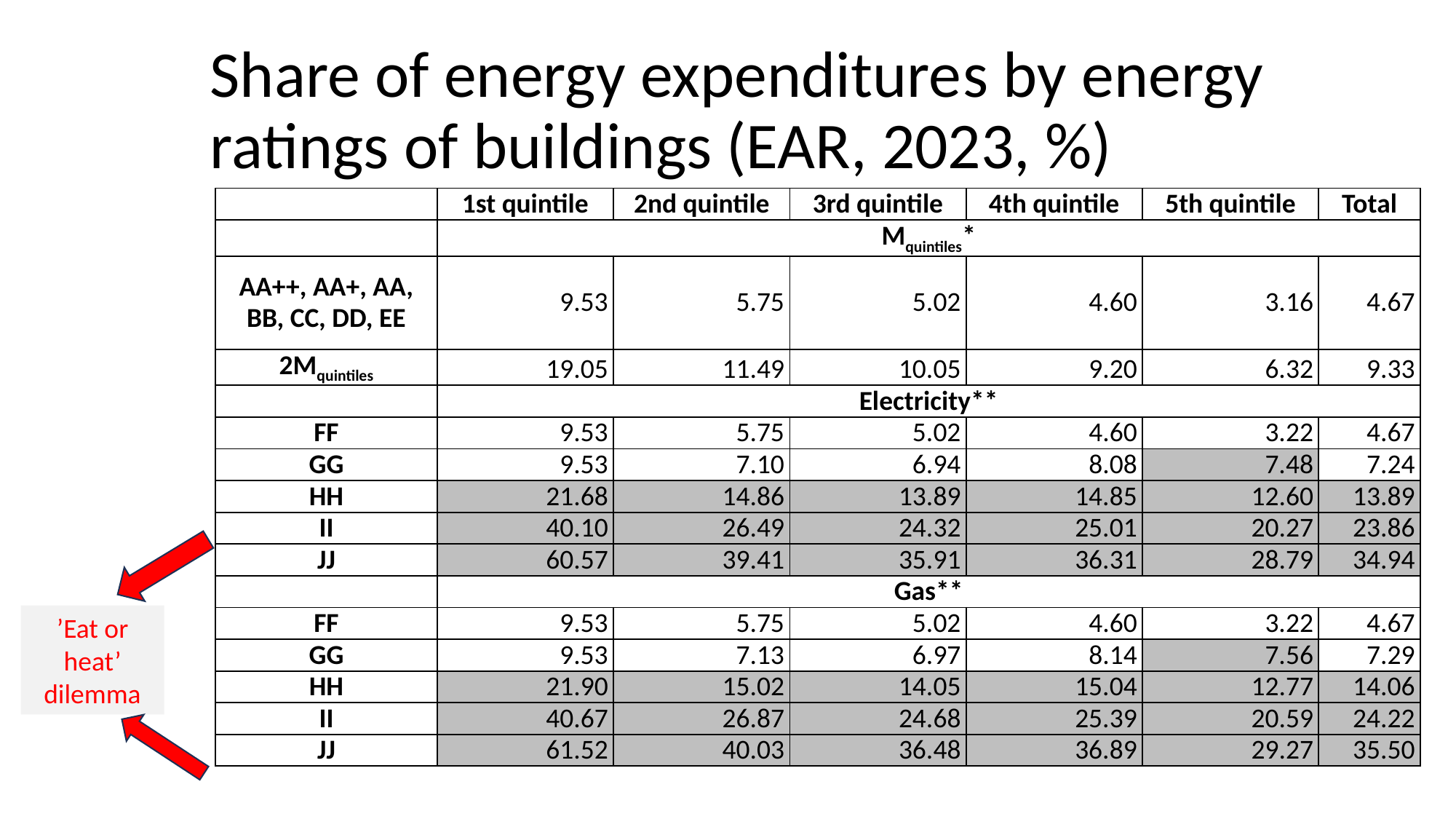

# Share of energy expenditures by energy ratings of buildings (EAR, 2023, %)
|  | 1st quintile | 2nd quintile | 3rd quintile | 4th quintile | 5th quintile | Total |
| --- | --- | --- | --- | --- | --- | --- |
|  | Mquintiles\* |  |  |  |  |  |
| AA++, AA+, AA, BB, CC, DD, EE | 9.53 | 5.75 | 5.02 | 4.60 | 3.16 | 4.67 |
| 2Mquintiles | 19.05 | 11.49 | 10.05 | 9.20 | 6.32 | 9.33 |
|  | Electricity\*\* |  |  |  |  |  |
| FF | 9.53 | 5.75 | 5.02 | 4.60 | 3.22 | 4.67 |
| GG | 9.53 | 7.10 | 6.94 | 8.08 | 7.48 | 7.24 |
| HH | 21.68 | 14.86 | 13.89 | 14.85 | 12.60 | 13.89 |
| II | 40.10 | 26.49 | 24.32 | 25.01 | 20.27 | 23.86 |
| JJ | 60.57 | 39.41 | 35.91 | 36.31 | 28.79 | 34.94 |
|  | Gas\*\* |  |  |  |  |  |
| FF | 9.53 | 5.75 | 5.02 | 4.60 | 3.22 | 4.67 |
| GG | 9.53 | 7.13 | 6.97 | 8.14 | 7.56 | 7.29 |
| HH | 21.90 | 15.02 | 14.05 | 15.04 | 12.77 | 14.06 |
| II | 40.67 | 26.87 | 24.68 | 25.39 | 20.59 | 24.22 |
| JJ | 61.52 | 40.03 | 36.48 | 36.89 | 29.27 | 35.50 |

’Eat or heat’ dilemma